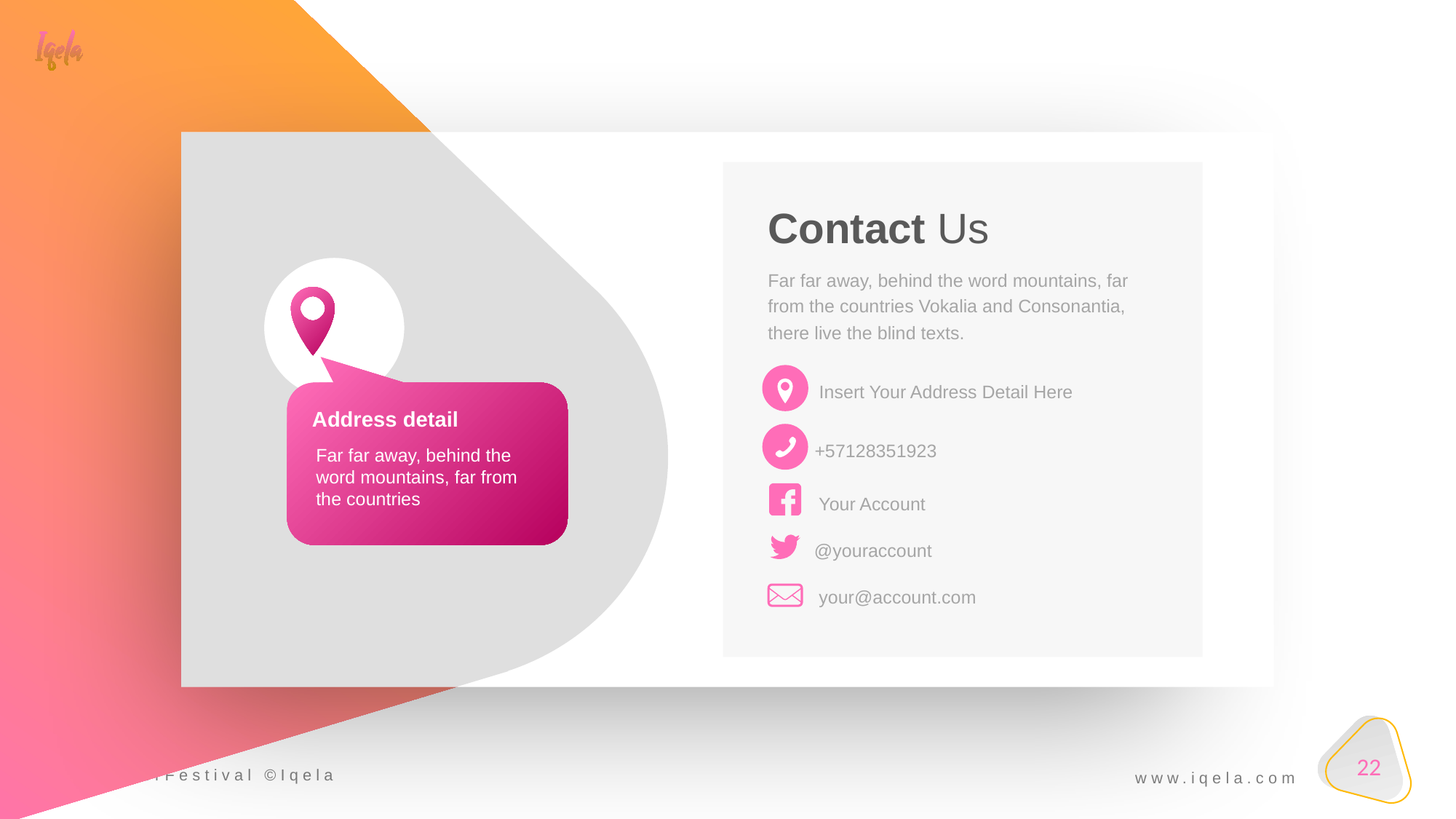

Contact Us
Far far away, behind the word mountains, far from the countries Vokalia and Consonantia, there live the blind texts.

Insert Your Address Detail Here

Address detail
Far far away, behind the word mountains, far from the countries

+57128351923
Your Account

@youraccount

your@account.com